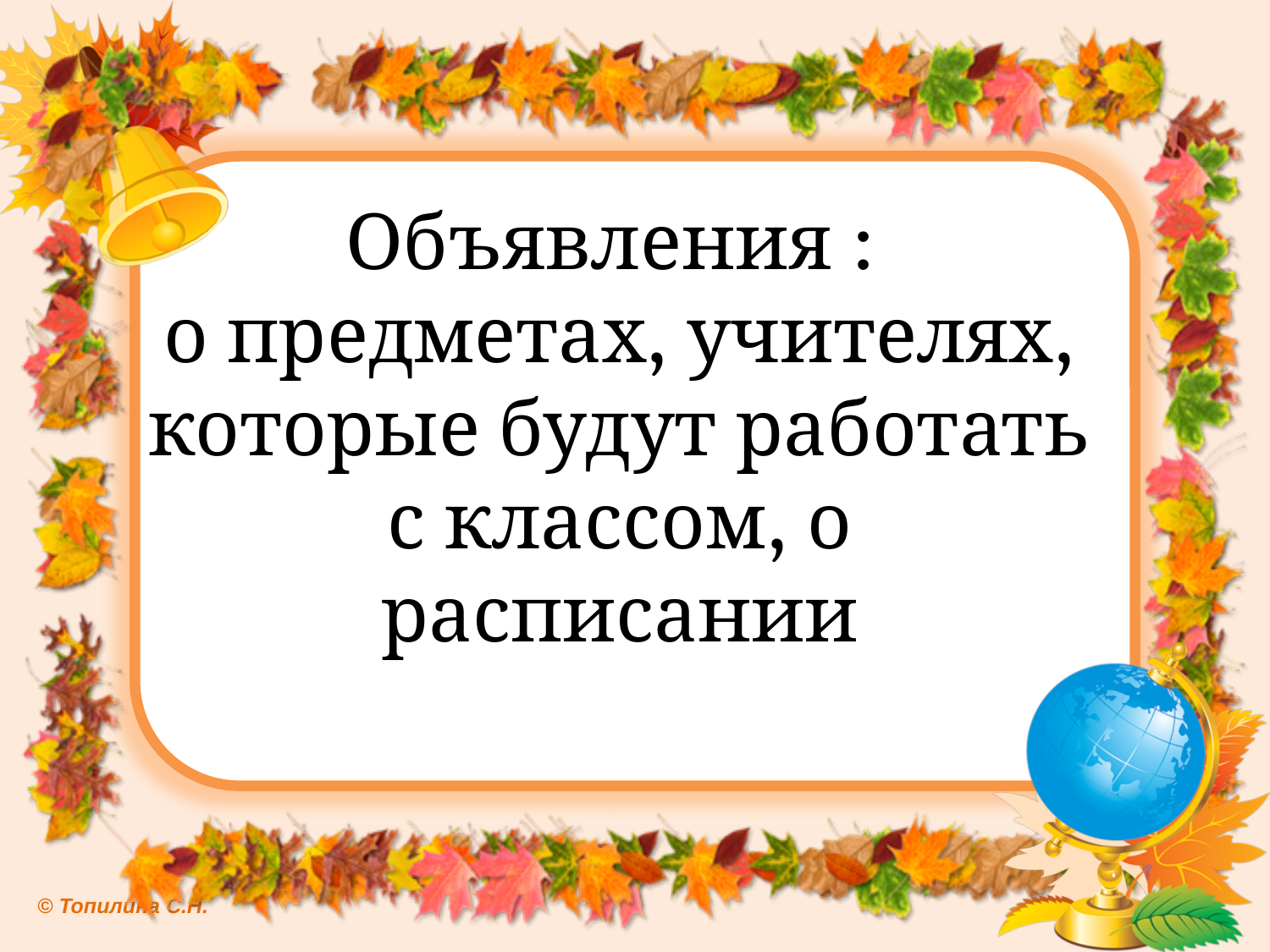

Объявления :
о предметах, учителях, которые будут работать с классом, о расписании